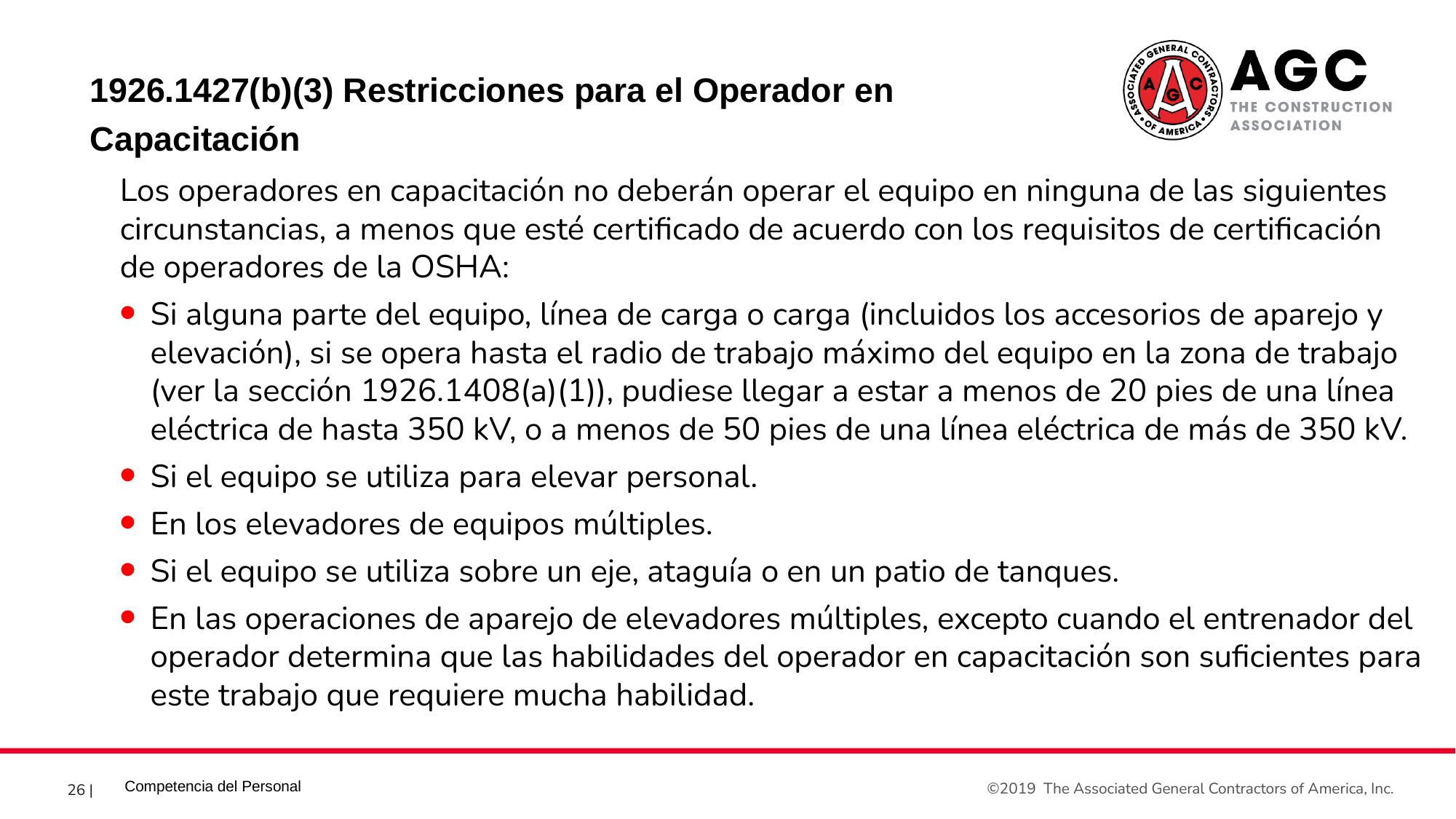

1926.1427(b)(3) Restricciones para el Operador en Capacitación
Los operadores en capacitación no deberán operar el equipo en ninguna de las siguientes circunstancias, a menos que esté certificado de acuerdo con los requisitos de certificación de operadores de la OSHA:
Si alguna parte del equipo, línea de carga o carga (incluidos los accesorios de aparejo y elevación), si se opera hasta el radio de trabajo máximo del equipo en la zona de trabajo (ver la sección 1926.1408(a)(1)), pudiese llegar a estar a menos de 20 pies de una línea eléctrica de hasta 350 kV, o a menos de 50 pies de una línea eléctrica de más de 350 kV.
Si el equipo se utiliza para elevar personal.
En los elevadores de equipos múltiples.
Si el equipo se utiliza sobre un eje, ataguía o en un patio de tanques.
En las operaciones de aparejo de elevadores múltiples, excepto cuando el entrenador del operador determina que las habilidades del operador en capacitación son suficientes para este trabajo que requiere mucha habilidad.
Competencia del Personal